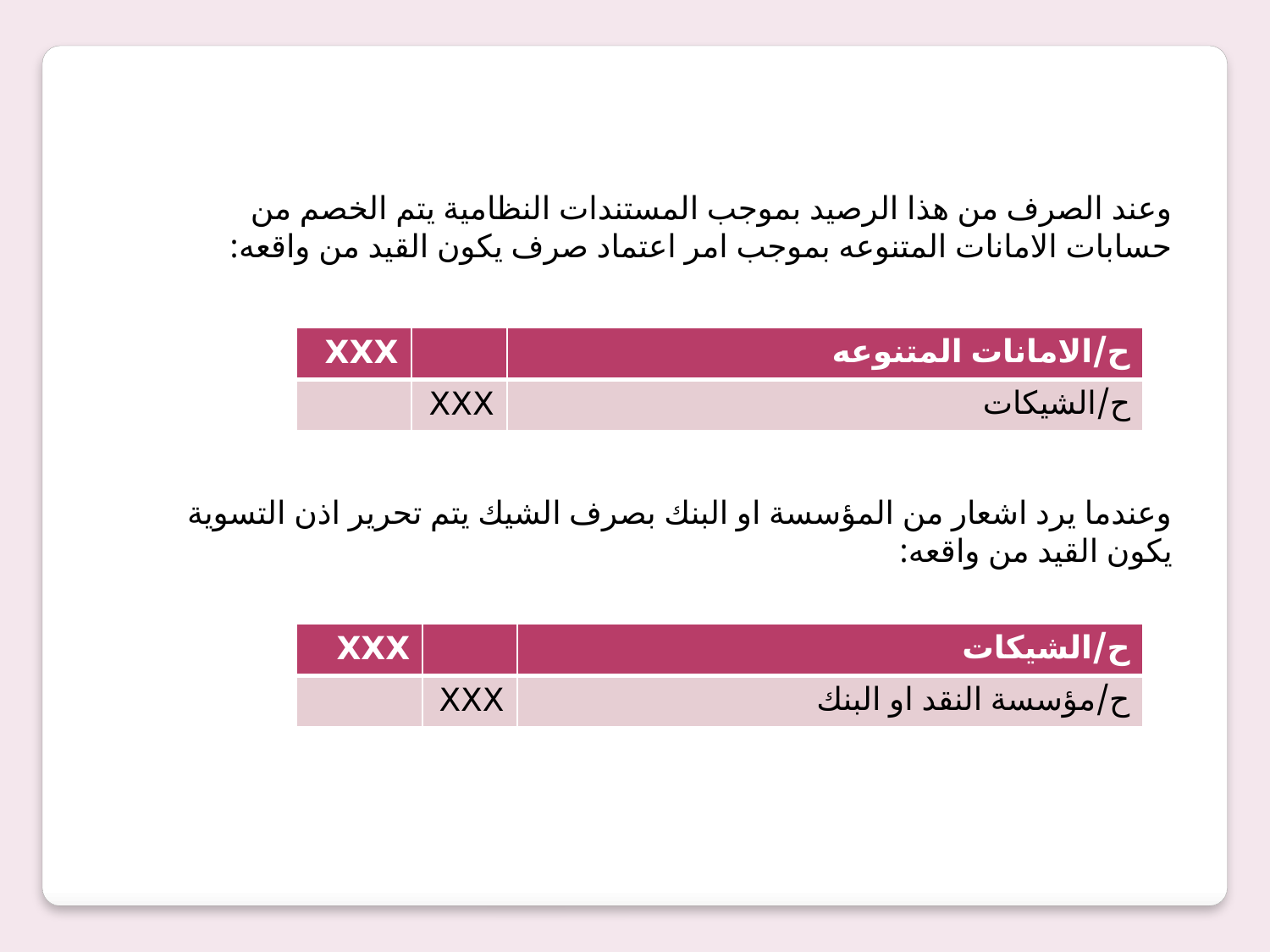

وعند الصرف من هذا الرصيد بموجب المستندات النظامية يتم الخصم من حسابات الامانات المتنوعه بموجب امر اعتماد صرف يكون القيد من واقعه:

وعندما يرد اشعار من المؤسسة او البنك بصرف الشيك يتم تحرير اذن التسوية يكون القيد من واقعه:

| XXX |  | ح/الامانات المتنوعه |
| --- | --- | --- |
|  | XXX | ح/الشيكات |
| XXX |  | ح/الشيكات |
| --- | --- | --- |
|  | XXX | ح/مؤسسة النقد او البنك |